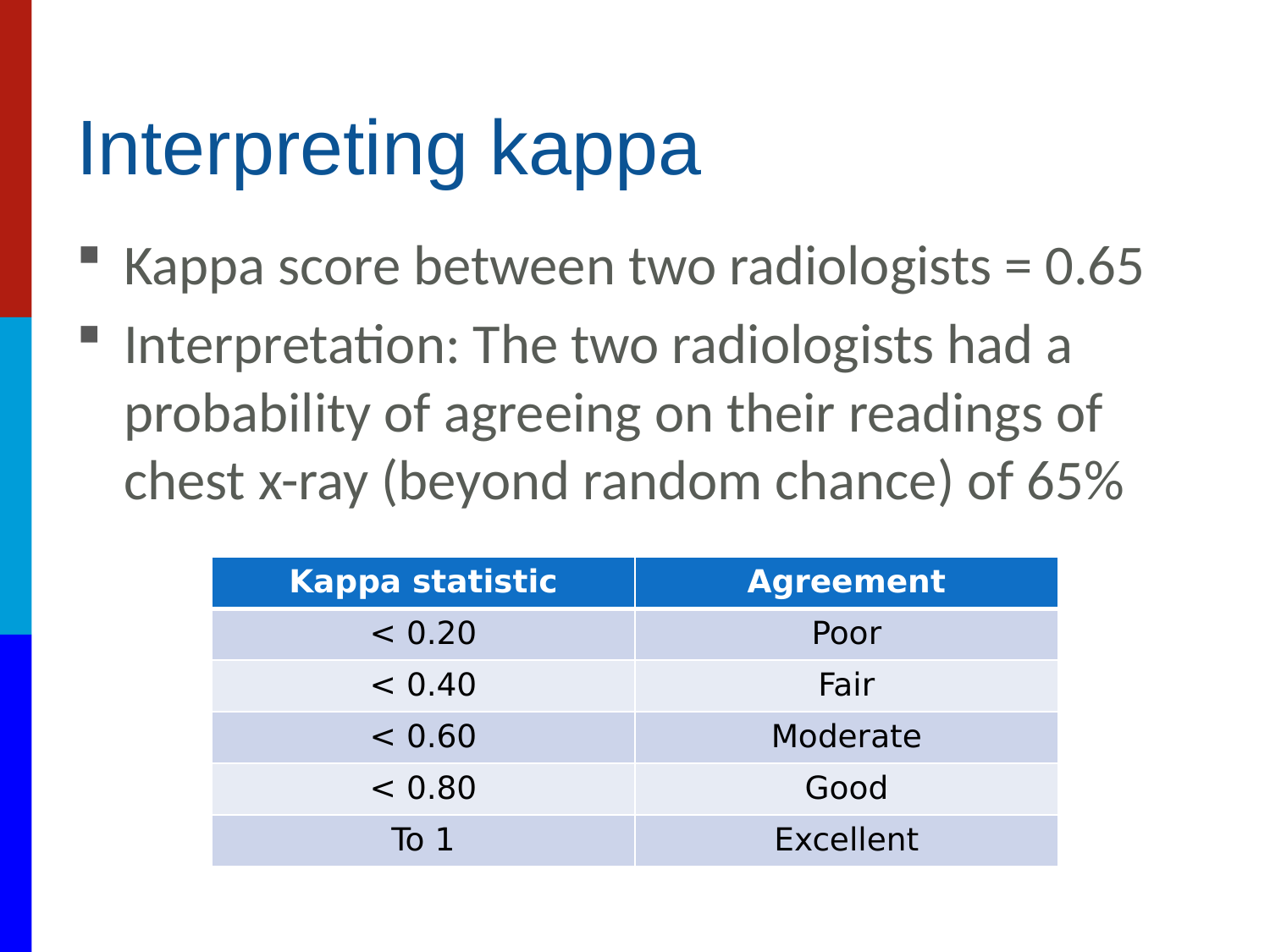

# Interpreting kappa
Kappa score between two radiologists = 0.65
Interpretation: The two radiologists had a probability of agreeing on their readings of chest x-ray (beyond random chance) of 65%

| Kappa statistic | Agreement |
| --- | --- |
| < 0.20 | Poor |
| < 0.40 | Fair |
| < 0.60 | Moderate |
| < 0.80 | Good |
| To 1 | Excellent |